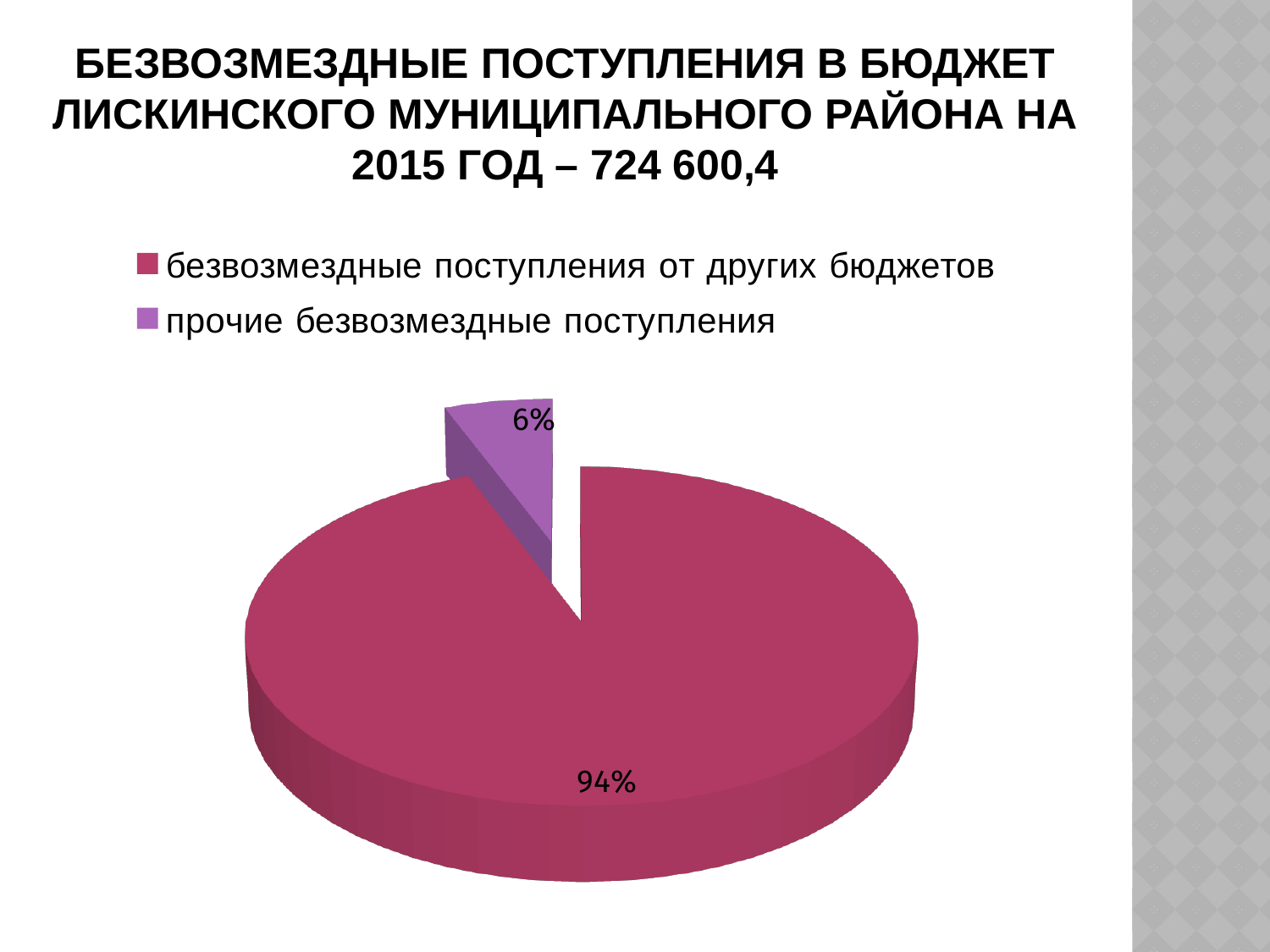

# Безвозмездные поступления в бюджет Лискинского муниципального района на 2015 год – 724 600,4

[unsupported chart]